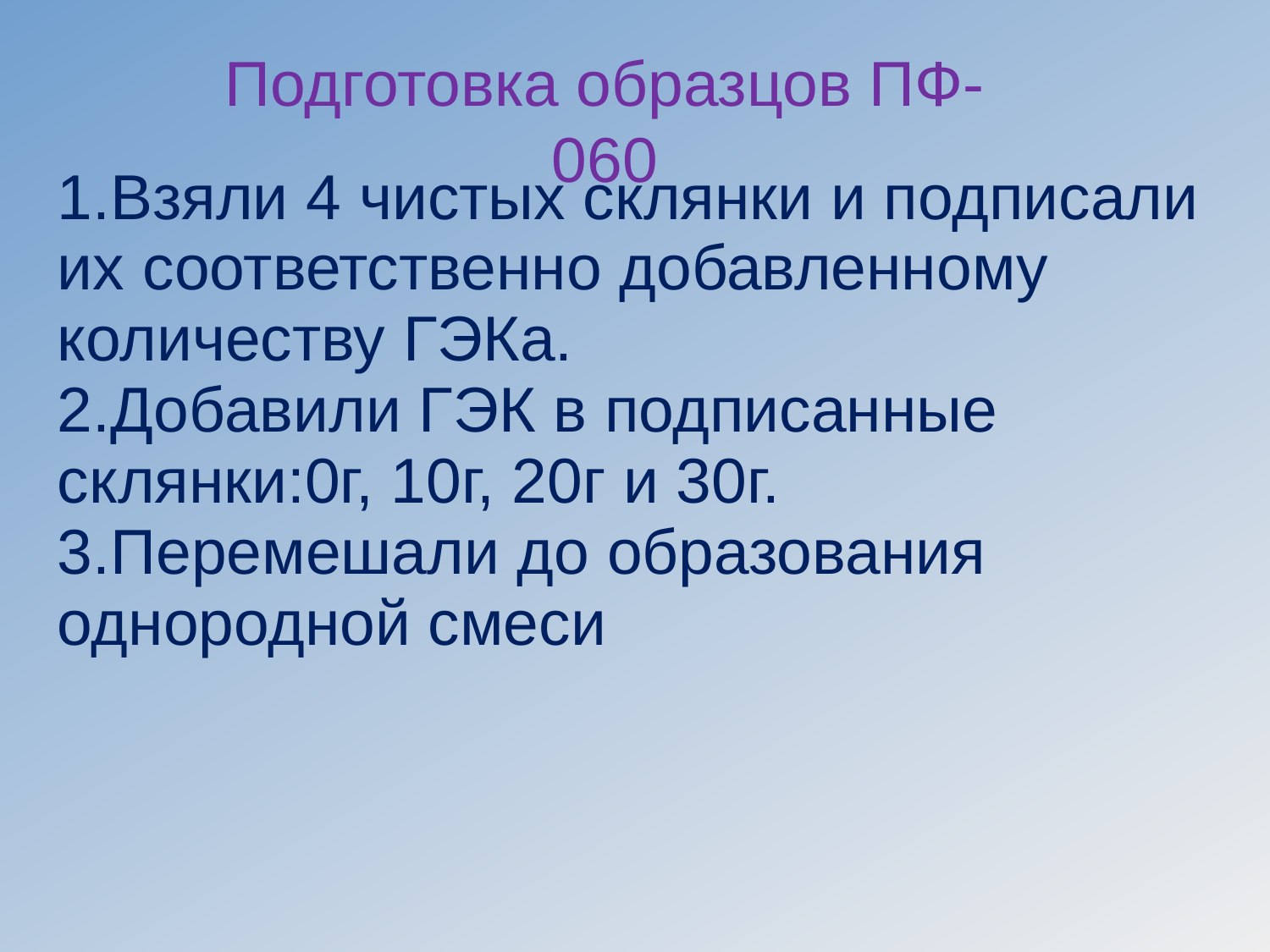

Подготовка образцов ПФ-060
1.Взяли 4 чистых склянки и подписали их соответственно добавленному количеству ГЭКа.
2.Добавили ГЭК в подписанные склянки:0г, 10г, 20г и 30г.
3.Перемешали до образования однородной смеси